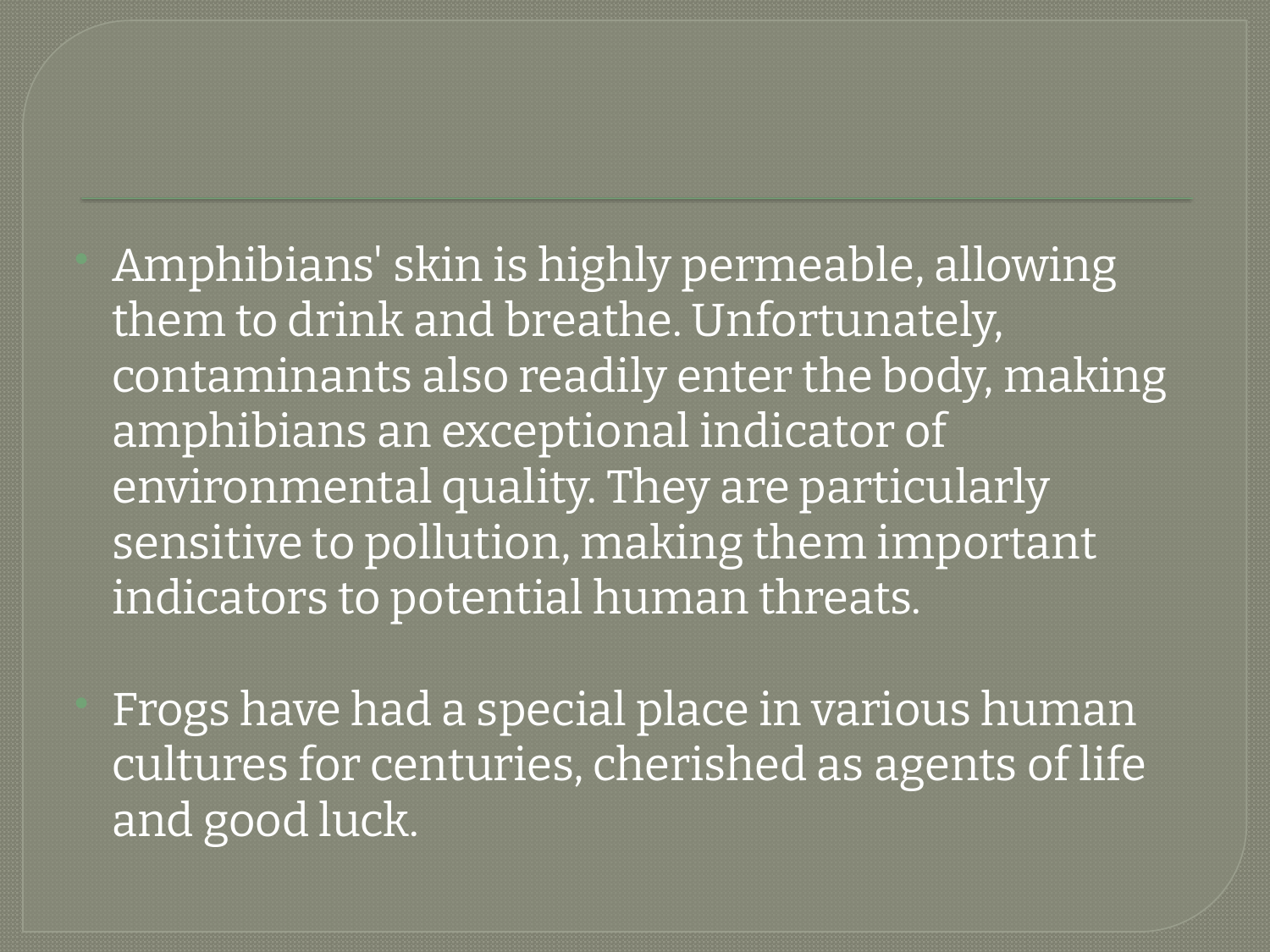

#
Amphibians' skin is highly permeable, allowing them to drink and breathe. Unfortunately, contaminants also readily enter the body, making amphibians an exceptional indicator of environmental quality. They are particularly sensitive to pollution, making them important indicators to potential human threats.

Frogs have had a special place in various human cultures for centuries, cherished as agents of life and good luck.